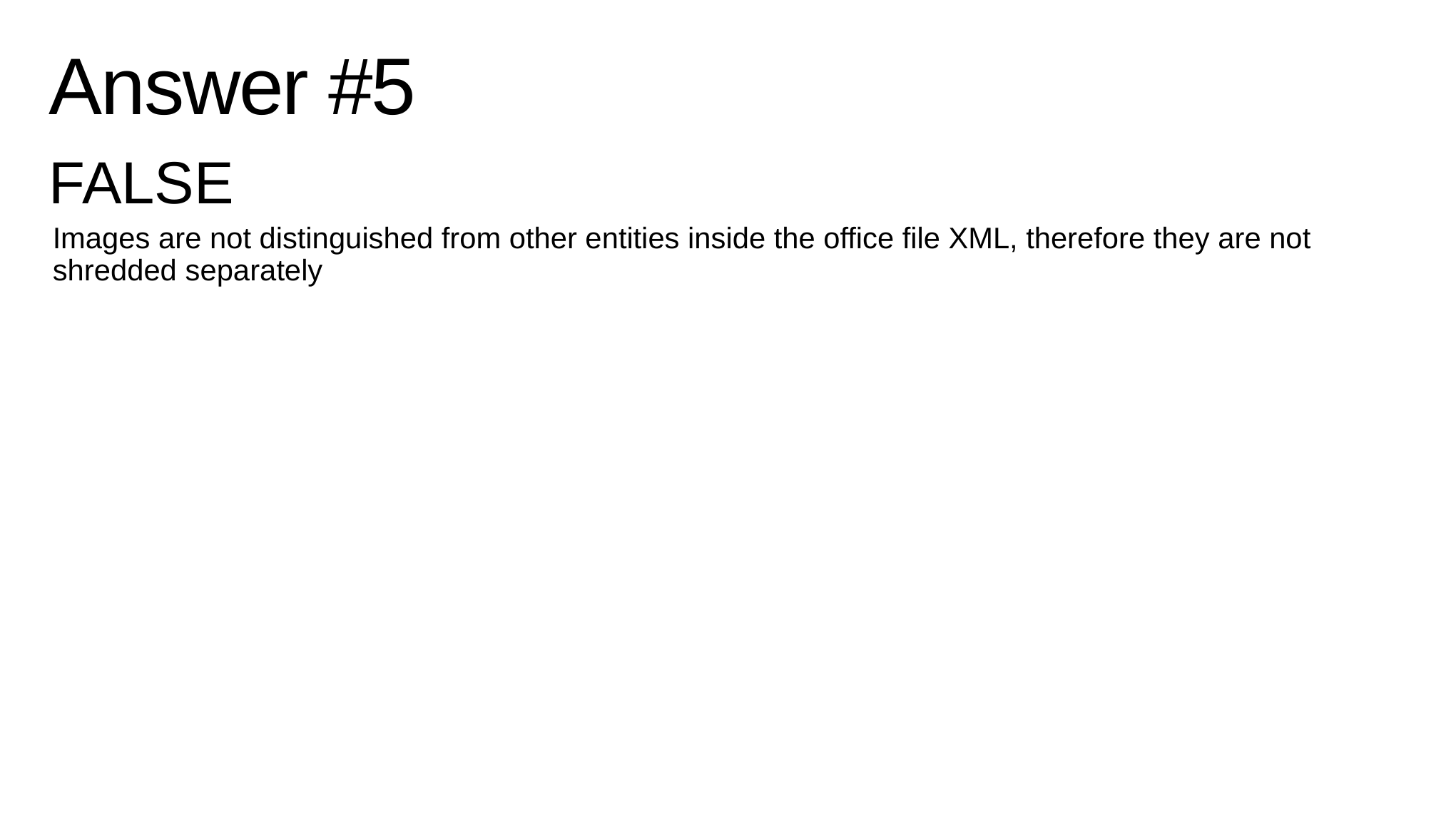

# Answer #5
FALSE
Images are not distinguished from other entities inside the office file XML, therefore they are not shredded separately